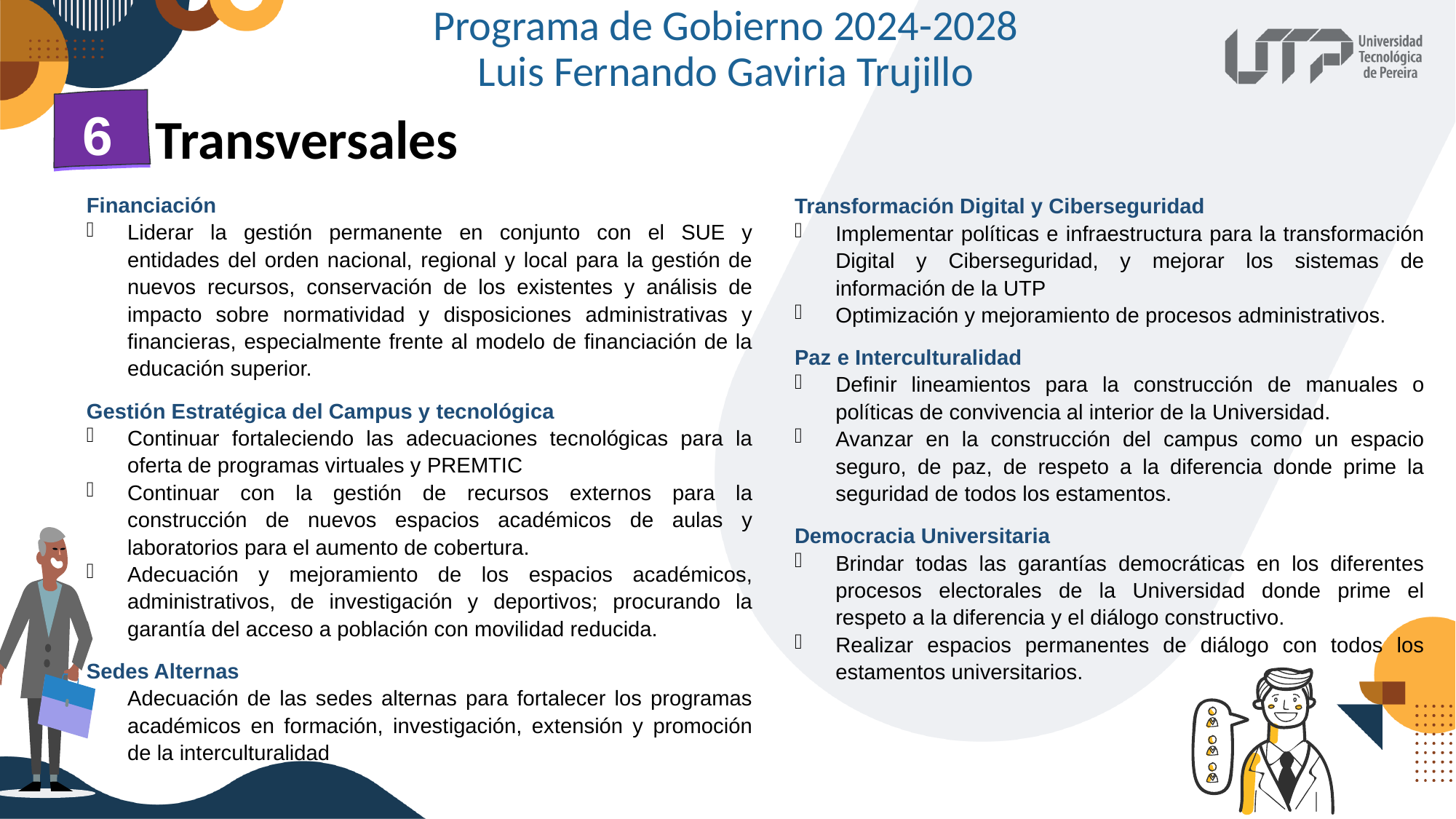

# Programa de Gobierno 2024-2028 Luis Fernando Gaviria Trujillo

Transversales

Transformación Digital y Ciberseguridad
Implementar políticas e infraestructura para la transformación Digital y Ciberseguridad, y mejorar los sistemas de información de la UTP
Optimización y mejoramiento de procesos administrativos.
Paz e Interculturalidad
Definir lineamientos para la construcción de manuales o políticas de convivencia al interior de la Universidad.
Avanzar en la construcción del campus como un espacio seguro, de paz, de respeto a la diferencia donde prime la seguridad de todos los estamentos.
Democracia Universitaria
Brindar todas las garantías democráticas en los diferentes procesos electorales de la Universidad donde prime el respeto a la diferencia y el diálogo constructivo.
Realizar espacios permanentes de diálogo con todos los estamentos universitarios.

6
4
Financiación
Liderar la gestión permanente en conjunto con el SUE y entidades del orden nacional, regional y local para la gestión de nuevos recursos, conservación de los existentes y análisis de impacto sobre normatividad y disposiciones administrativas y financieras, especialmente frente al modelo de financiación de la educación superior.
Gestión Estratégica del Campus y tecnológica
Continuar fortaleciendo las adecuaciones tecnológicas para la oferta de programas virtuales y PREMTIC
Continuar con la gestión de recursos externos para la construcción de nuevos espacios académicos de aulas y laboratorios para el aumento de cobertura.
Adecuación y mejoramiento de los espacios académicos, administrativos, de investigación y deportivos; procurando la garantía del acceso a población con movilidad reducida.
Sedes Alternas
Adecuación de las sedes alternas para fortalecer los programas académicos en formación, investigación, extensión y promoción de la interculturalidad